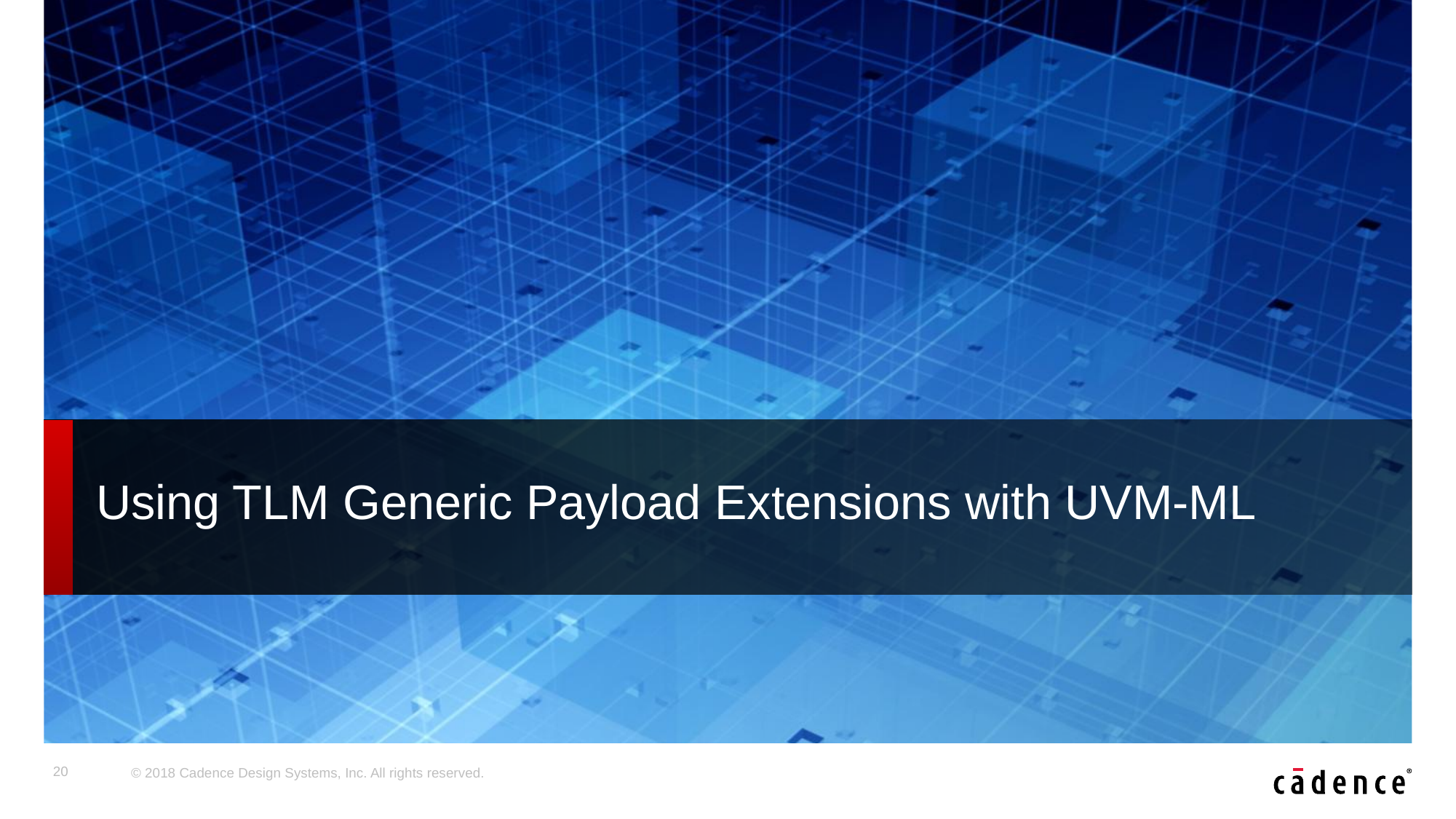

# Using TLM Generic Payload Extensions with UVM-ML